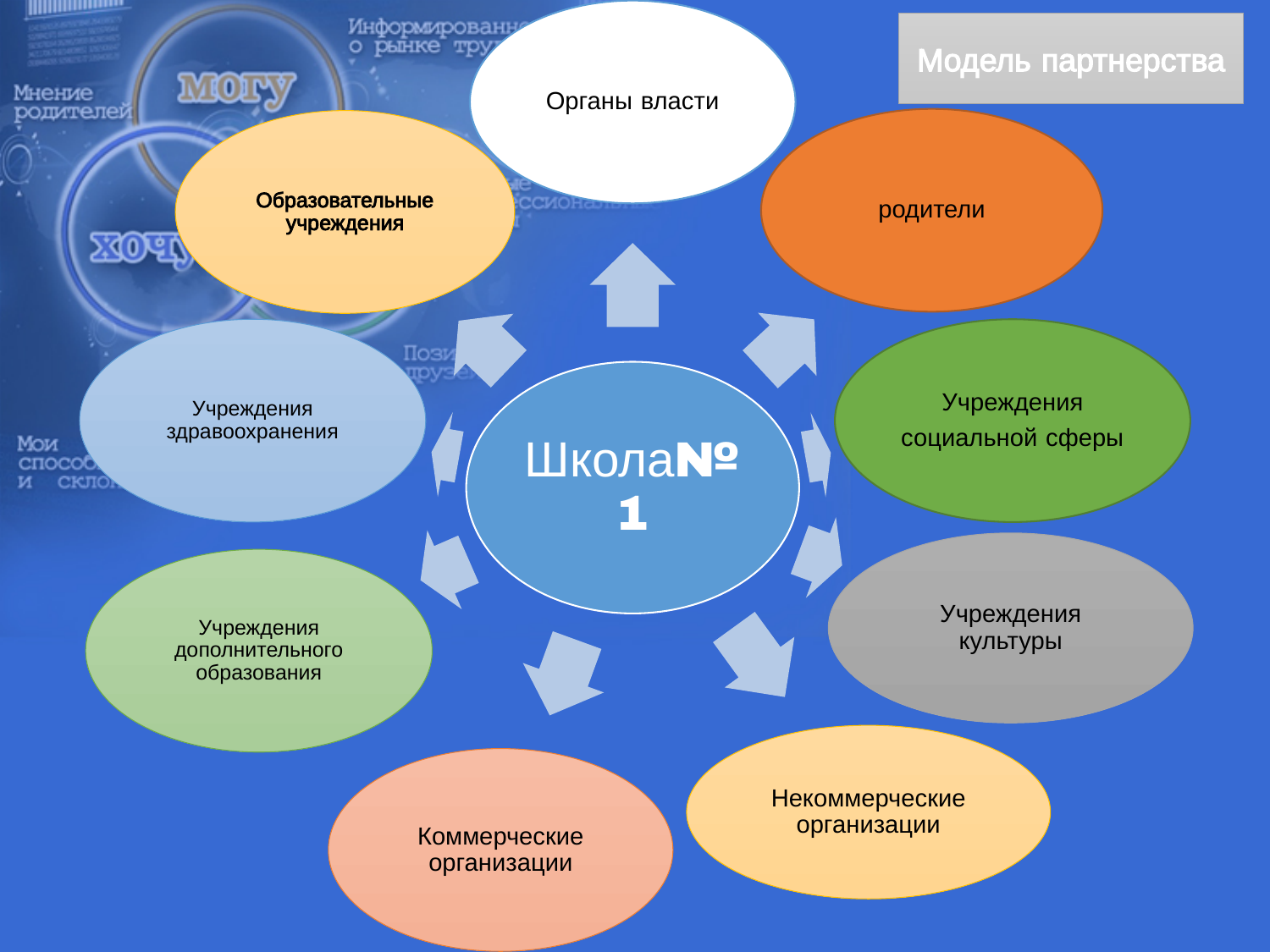

Школа№1

Органы власти

родители

Учреждения
социальной сферы

Учреждения культуры

Некоммерческие организации

Коммерческие организации

Учреждения дополнительного образования

Учреждения здравоохранения

Образовательные учреждения
Модель партнерства